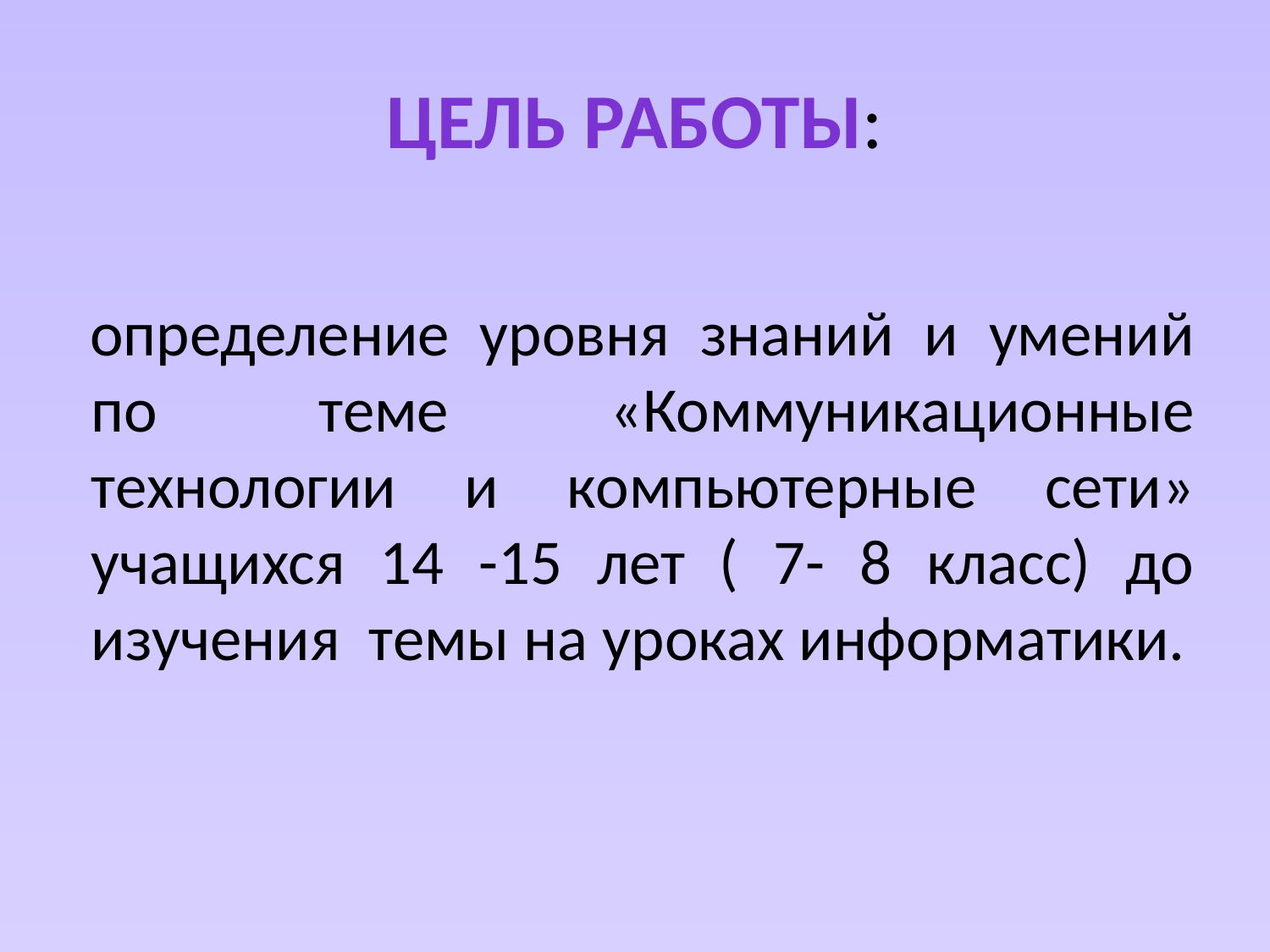

# Цель работы:
определение уровня знаний и умений по теме «Коммуникационные технологии и компьютерные сети» учащихся 14 -15 лет ( 7- 8 класс) до изучения  темы на уроках информатики.